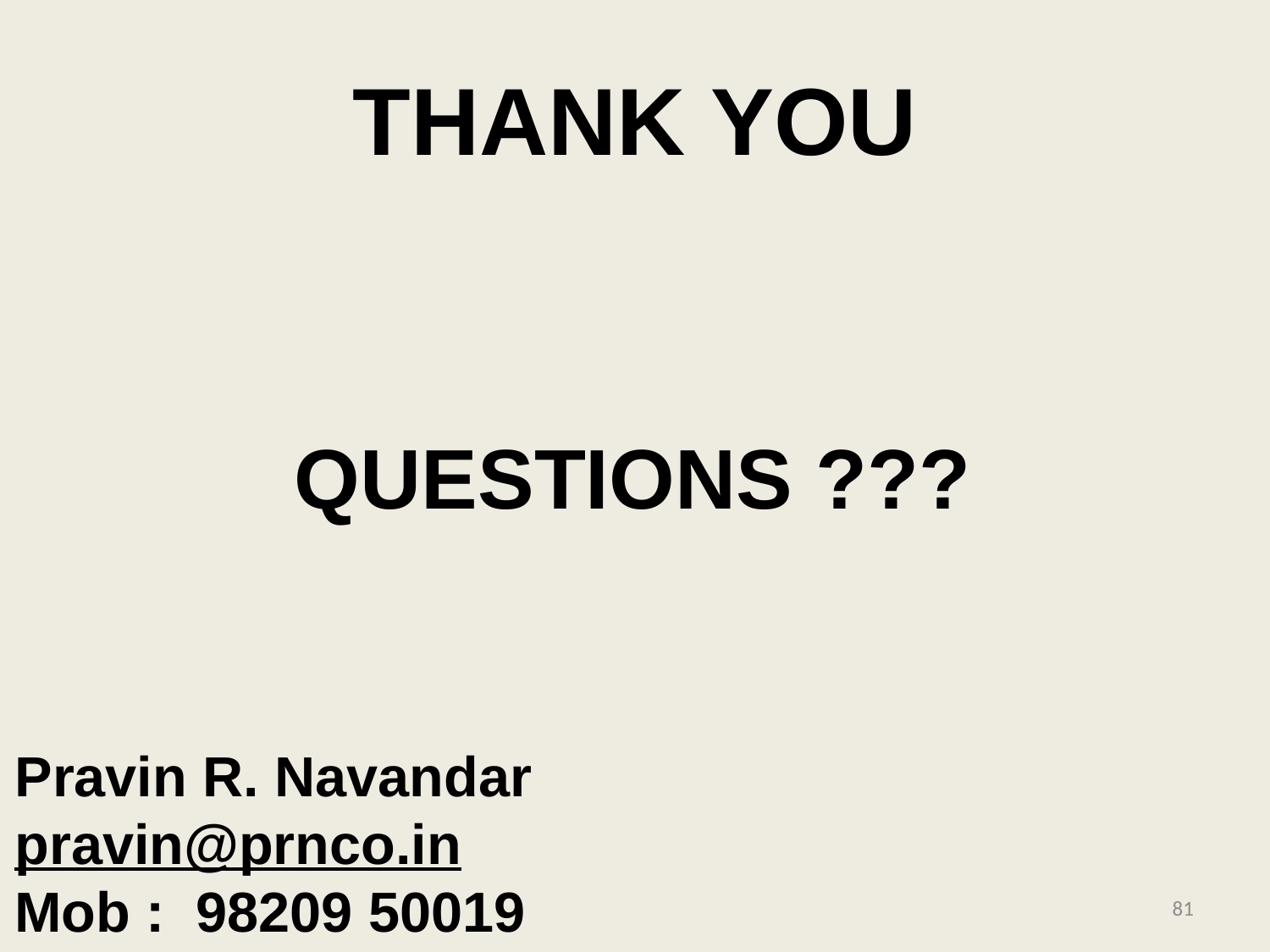

# THANK YOU
QUESTIONS ???
Pravin R. Navandar
pravin@prnco.in
Mob :  98209 50019
81